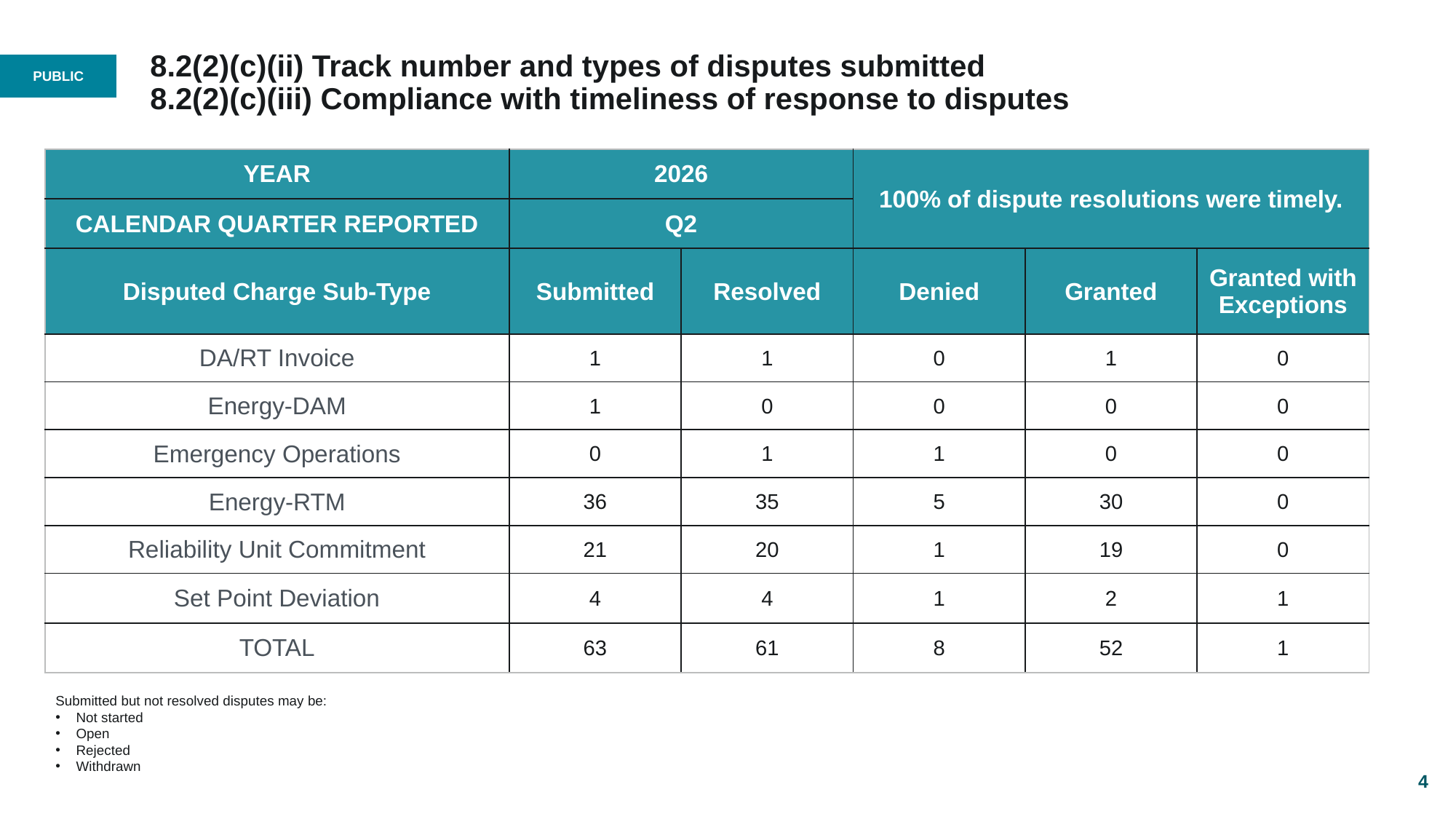

# 8.2(2)(c)(ii) Track number and types of disputes submitted 8.2(2)(c)(iii) Compliance with timeliness of response to disputes
| YEAR | 2026 |  | 100% of dispute resolutions were timely. |  |  |
| --- | --- | --- | --- | --- | --- |
| CALENDAR QUARTER REPORTED | Q2 |  |  |  |  |
| Disputed Charge Sub-Type | Submitted | Resolved | Denied | Granted | Granted with Exceptions |
| DA/RT Invoice | 1 | 1 | 0 | 1 | 0 |
| Energy-DAM | 1 | 0 | 0 | 0 | 0 |
| Emergency Operations | 0 | 1 | 1 | 0 | 0 |
| Energy-RTM | 36 | 35 | 5 | 30 | 0 |
| Reliability Unit Commitment | 21 | 20 | 1 | 19 | 0 |
| Set Point Deviation | 4 | 4 | 1 | 2 | 1 |
| TOTAL | 63 | 61 | 8 | 52 | 1 |
Submitted but not resolved disputes may be:
Not started
Open
Rejected
Withdrawn
4